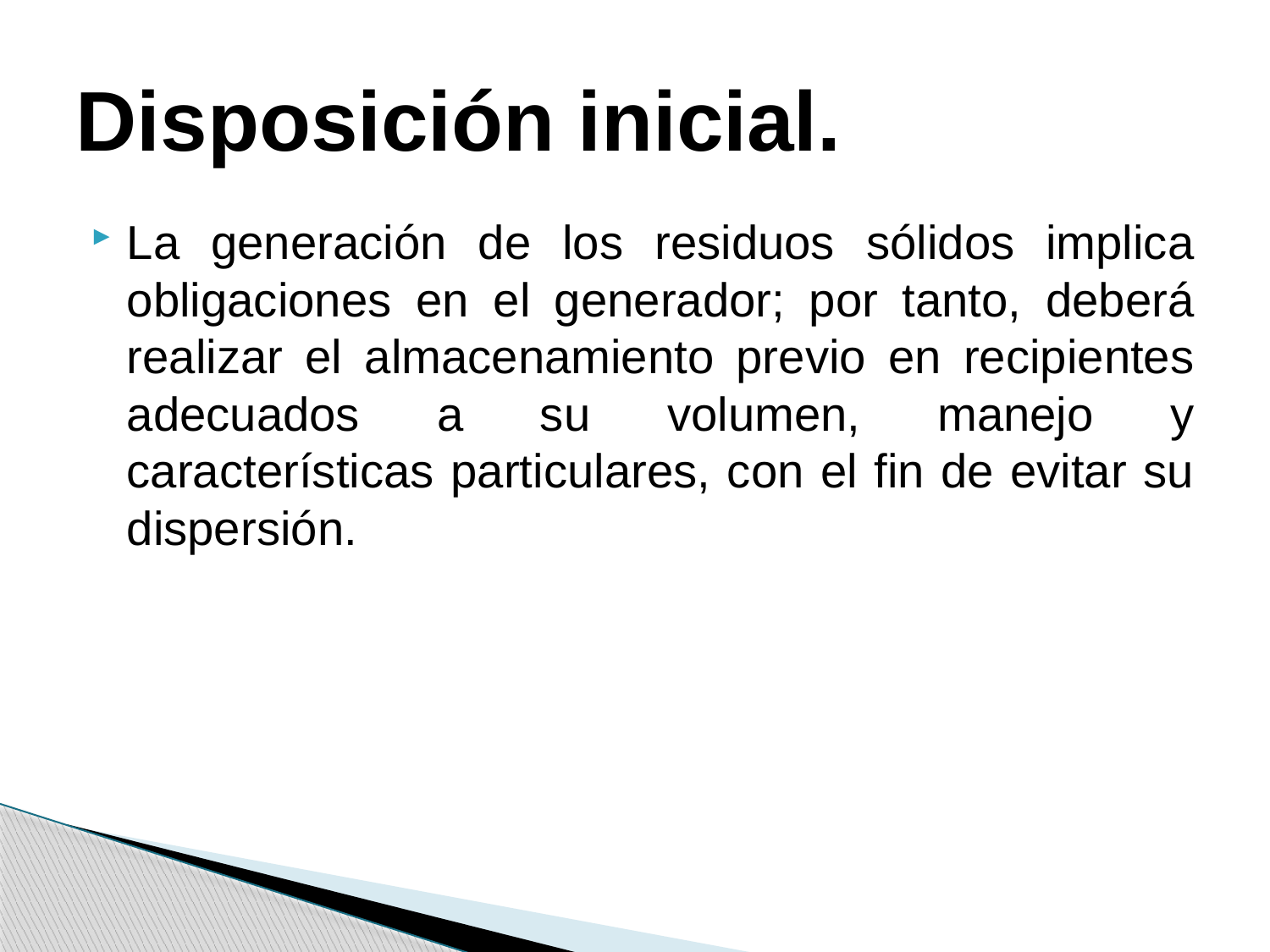

# Disposición inicial.
La generación de los residuos sólidos implica obligaciones en el generador; por tanto, deberá realizar el almacenamiento previo en recipientes adecuados a su volumen, manejo y características particulares, con el fin de evitar su dispersión.